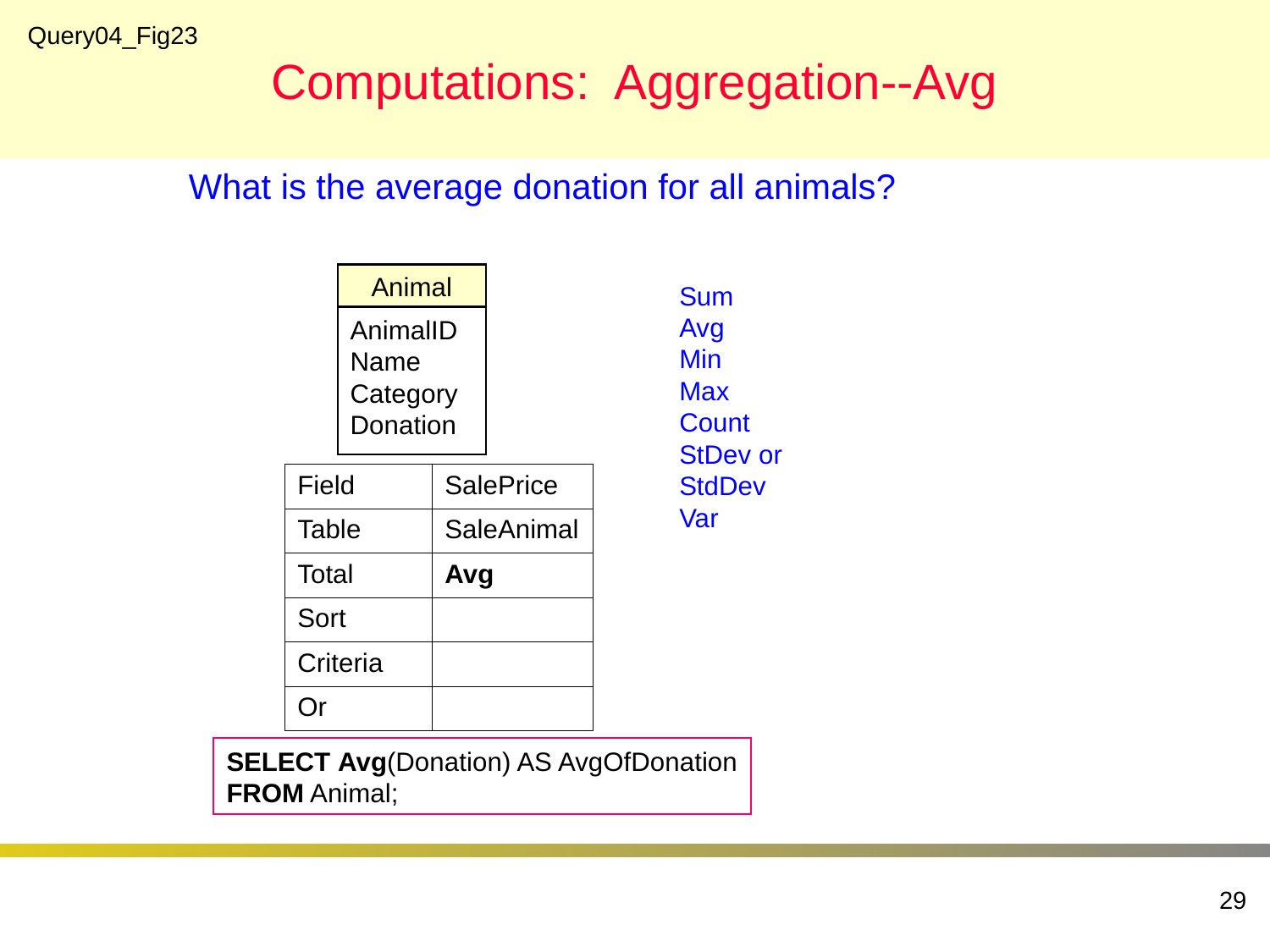

# Computations:  Aggregation--Avg
Query04_Fig23
What is the average donation for all animals?
Animal
Sum
Avg
Min
Max
Count
StDev or StdDev
Var
AnimalID
Name
Category
Donation
| Field | SalePrice |
| --- | --- |
| Table | SaleAnimal |
| Total | Avg |
| Sort |  |
| Criteria |  |
| Or |  |
SELECT Avg(Donation) AS AvgOfDonation
FROM Animal;
29